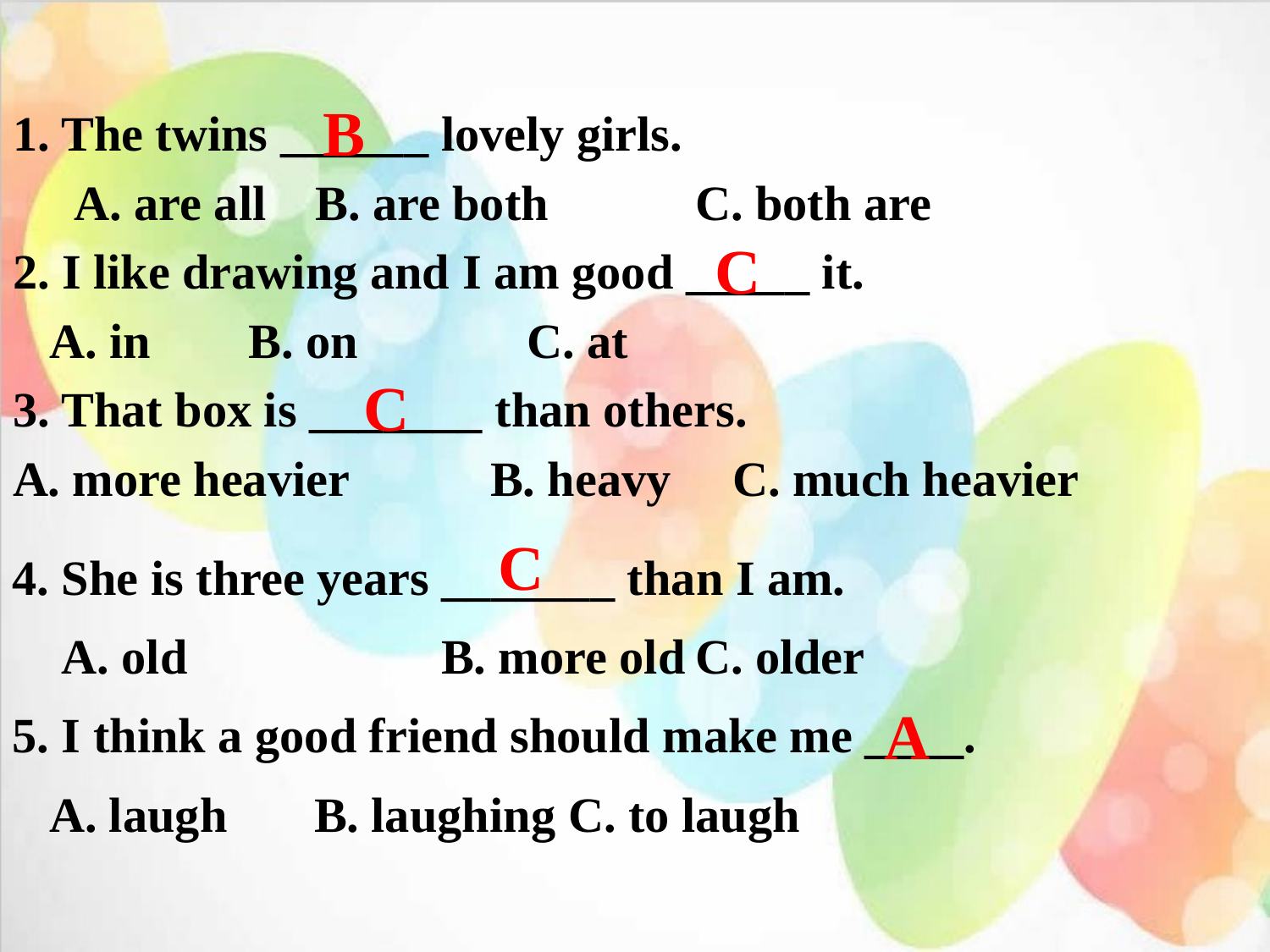

B
1. The twins ______ lovely girls.
     A. are all    B. are both    	C. both are
2. I like drawing and I am good _____ it.
   A. in	     B. on	       C. at
3. That box is _______ than others.
A. more heavier	    B. heavy     C. much heavier
C
C
C
4. She is three years _______ than I am.
    A. old		B. more old	C. older
5. I think a good friend should make me ____.
   A. laugh	B. laughing	C. to laugh
A